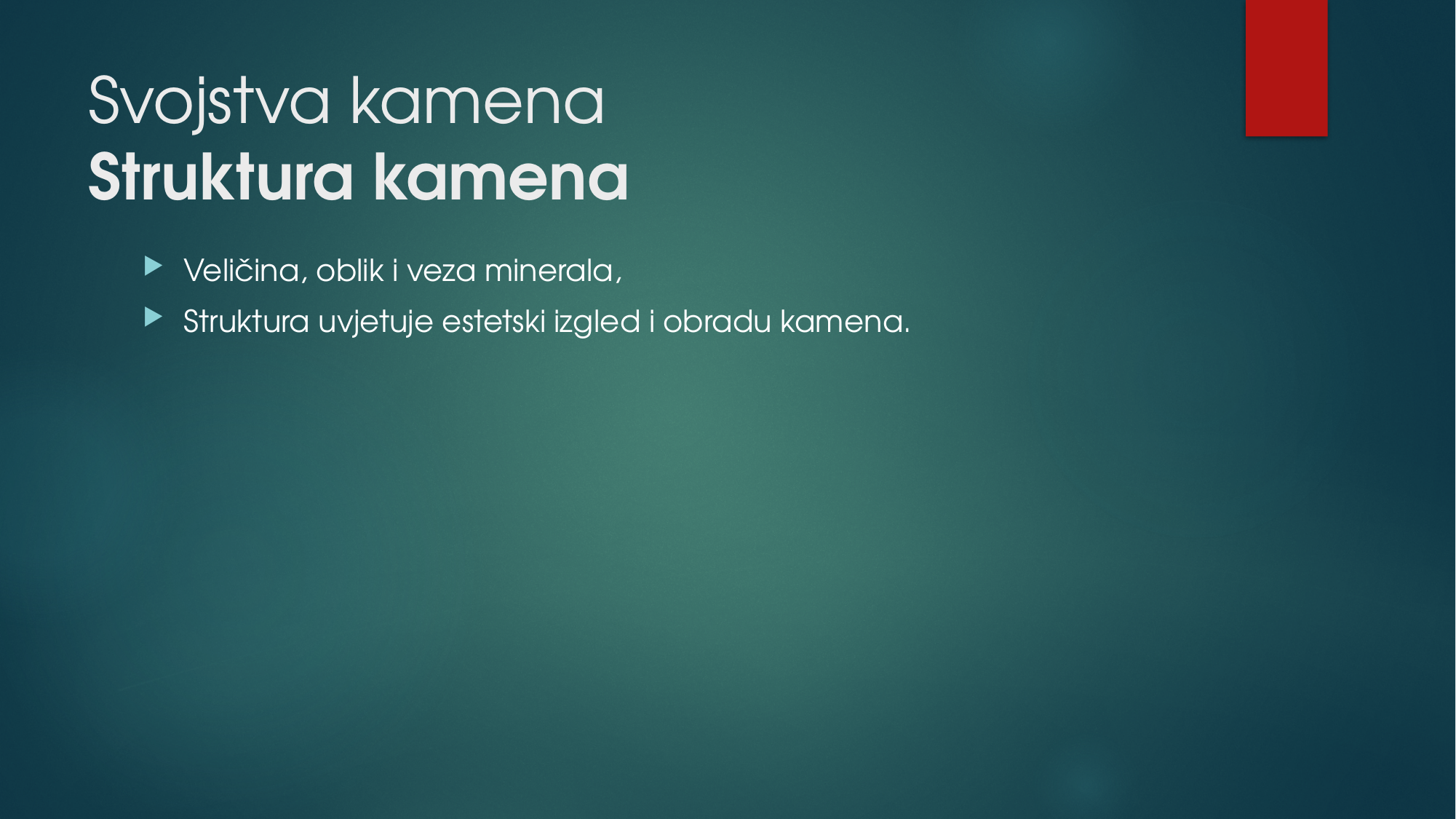

# Svojstva kamena Struktura kamena
Veličina, oblik i veza minerala,
Struktura uvjetuje estetski izgled i obradu kamena.